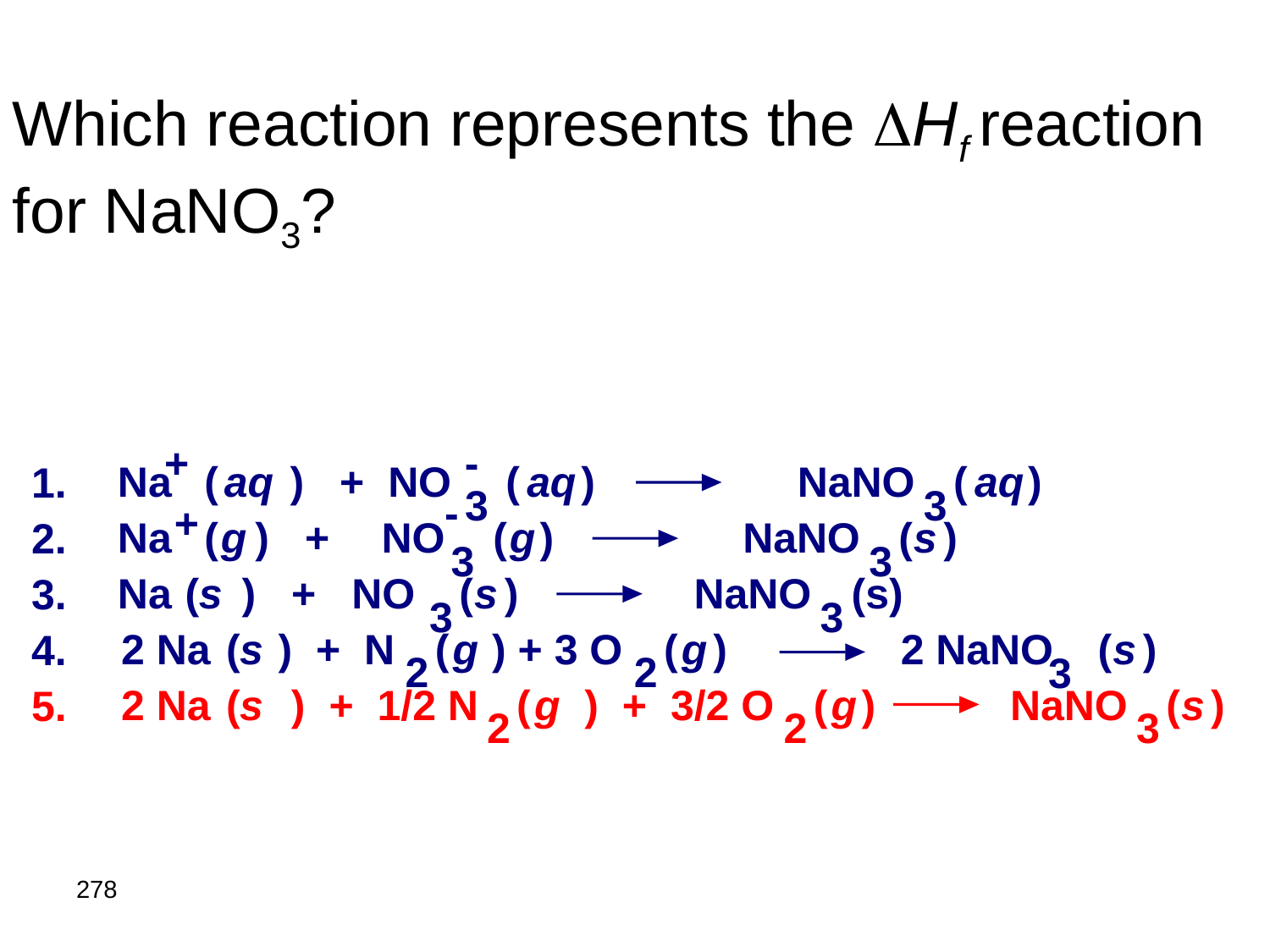

Which reaction represents the ΔHf reaction
for NaNO3?
+
-
Na
(
)   +  NO
 (
)

NaNO
 (
)
aq
aq
aq

3
3

-
+
Na
(
)   +

NO

(
)

NaNO
 (
)
g
g
s

3
3

Na
(
)   +   NO
 (
)

NaNO
 (s)
s
s

3
3

2 Na
(
)  +  N
 (
) + 3 O
 (
)

    2 NaNO
 (
)
s
g
g
s

2
2
3

2 Na
(
)  +  1/2 N
 (
)  +  3/2 O
 (
)
NaNO
 (
)
s
g
g
s

2
2
3

278